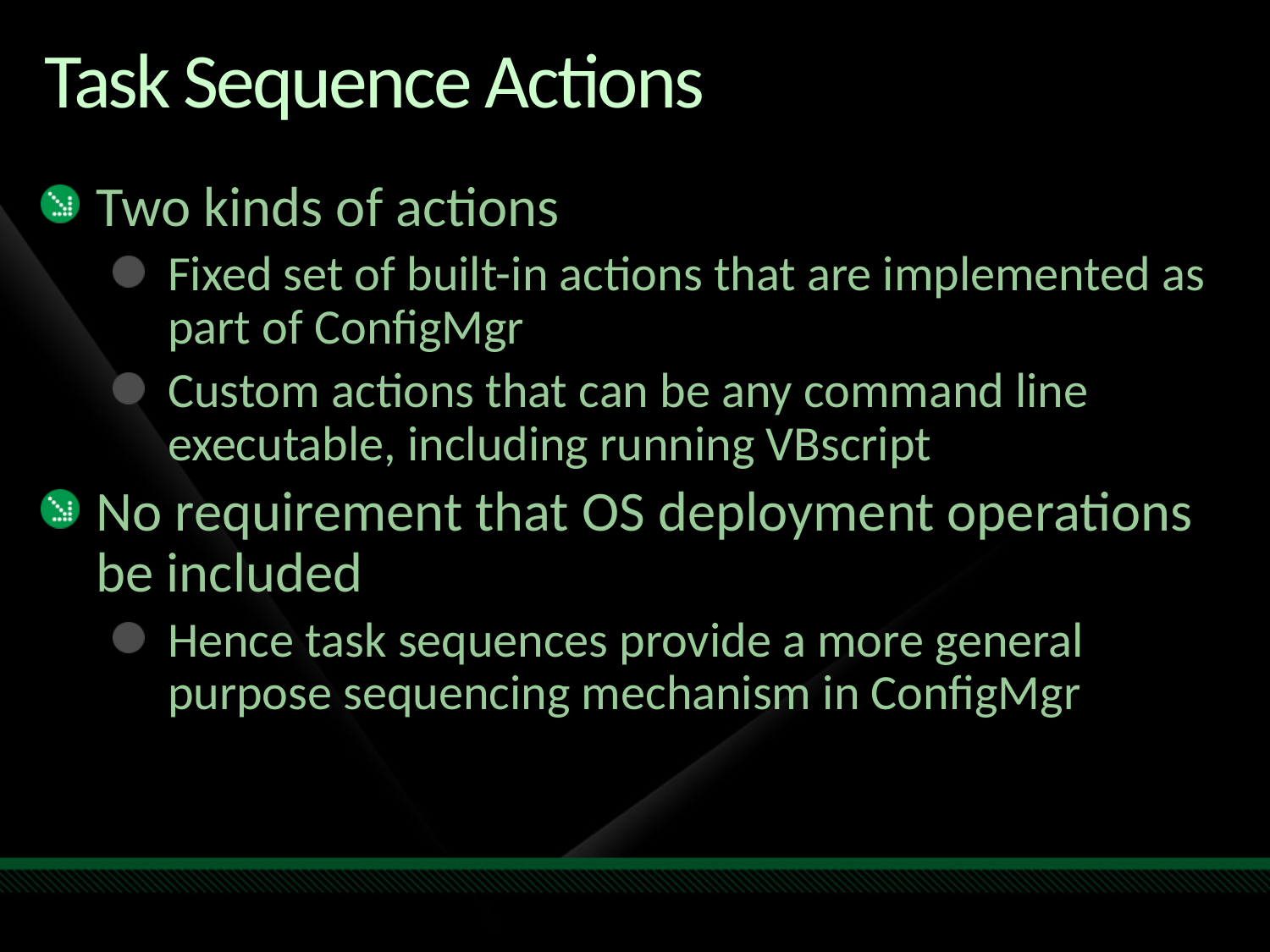

# Task Sequence Actions
Two kinds of actions
Fixed set of built-in actions that are implemented as part of ConfigMgr
Custom actions that can be any command line executable, including running VBscript
No requirement that OS deployment operations be included
Hence task sequences provide a more general purpose sequencing mechanism in ConfigMgr